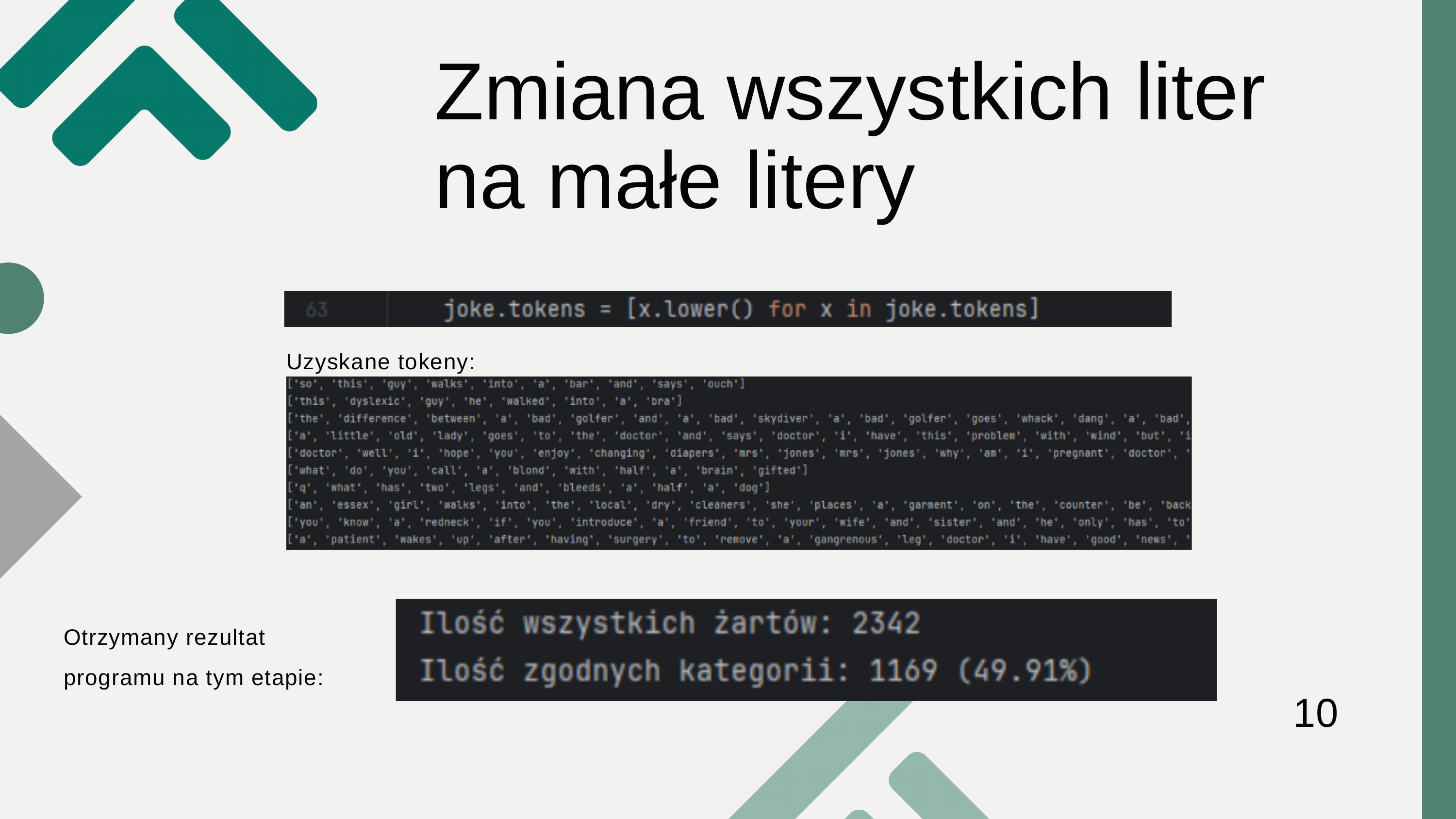

Zmiana wszystkich liter na małe litery

Uzyskane tokeny:

Otrzymany rezultat
programu na tym etapie:

10